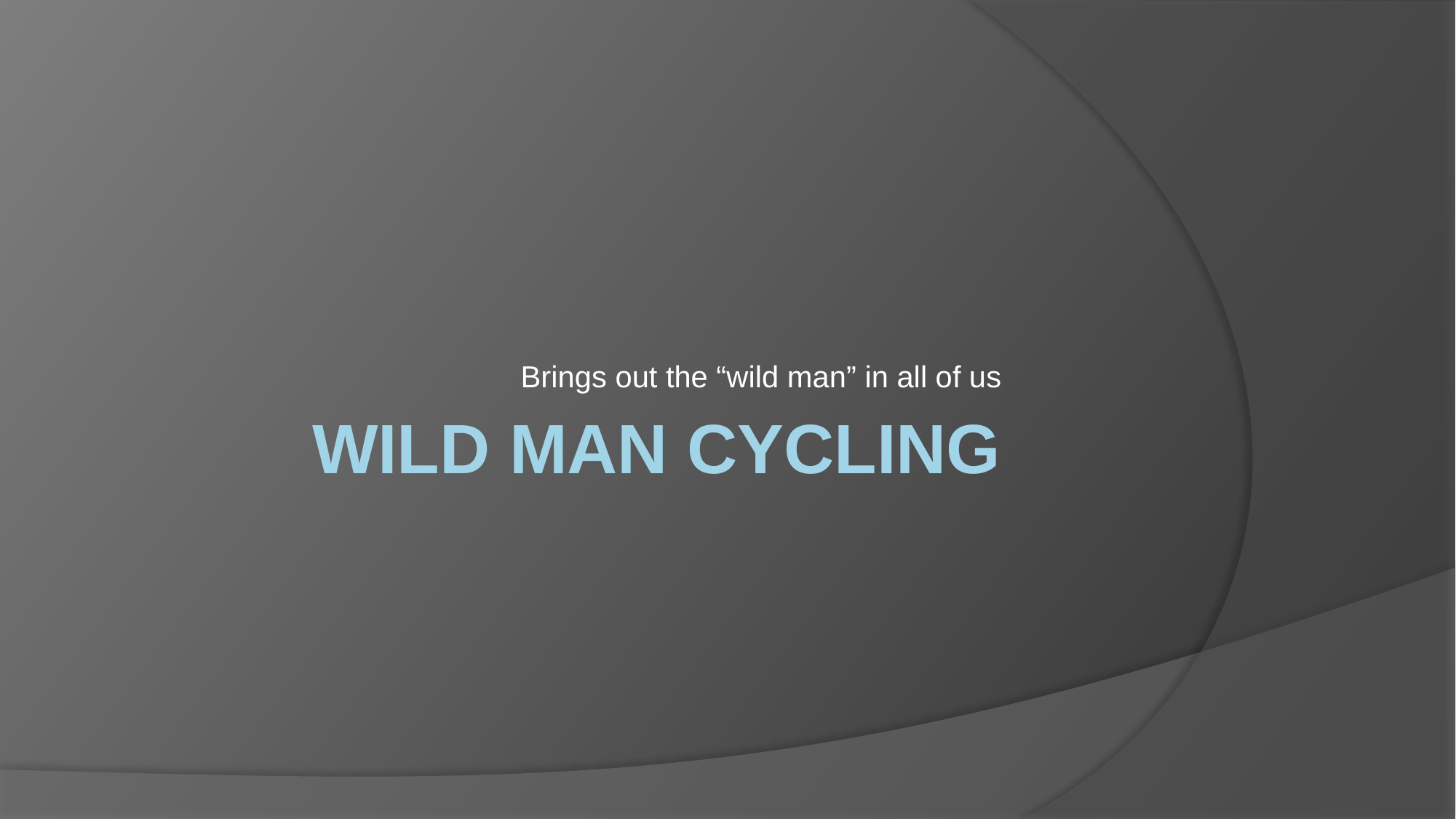

Brings out the “wild man” in all of us
# Wild Man Cycling